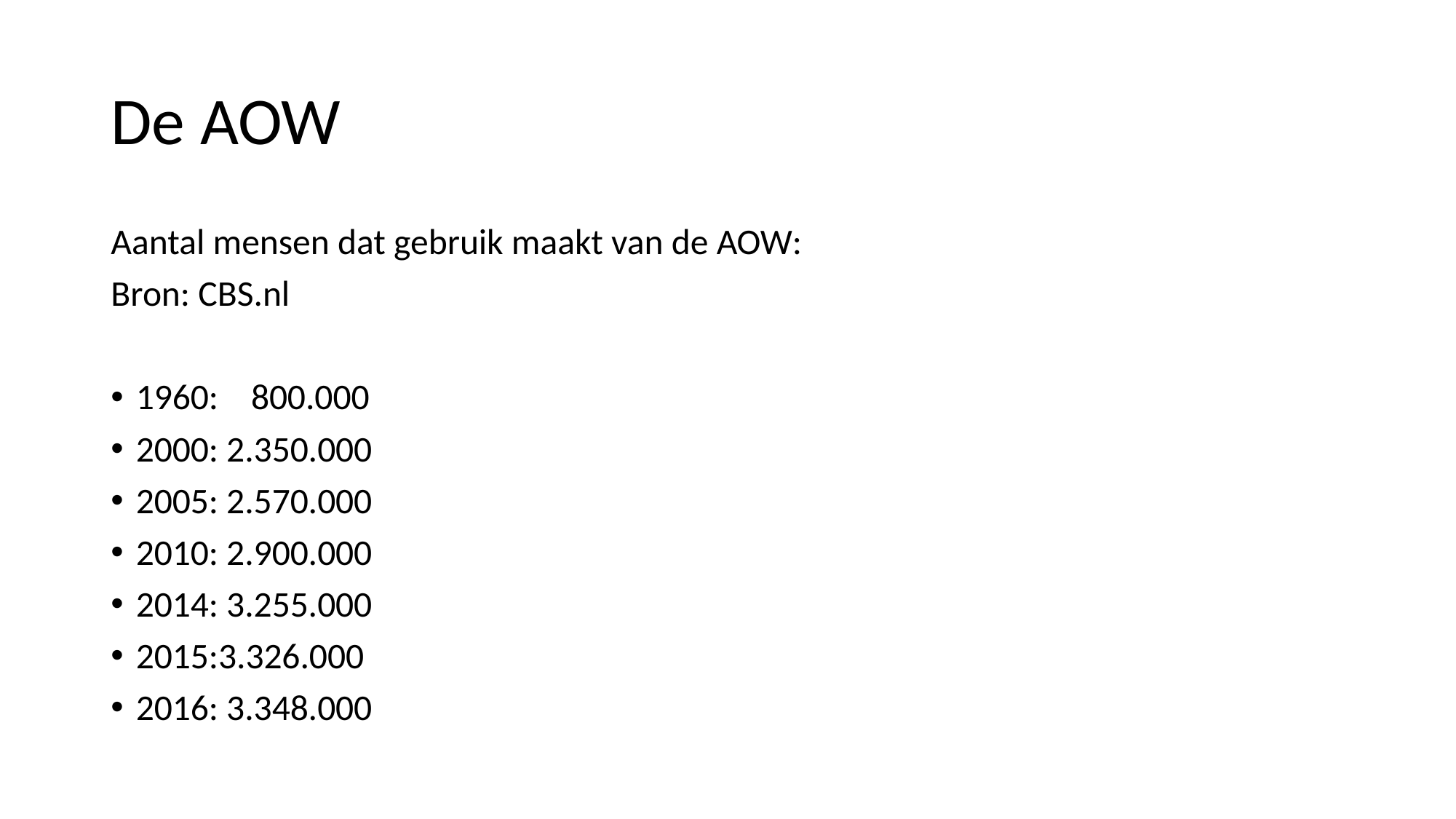

# De AOW
Aantal mensen dat gebruik maakt van de AOW:
Bron: CBS.nl

1960:    800.000
2000: 2.350.000
2005: 2.570.000
2010: 2.900.000
2014: 3.255.000
2015:3.326.000
2016: 3.348.000